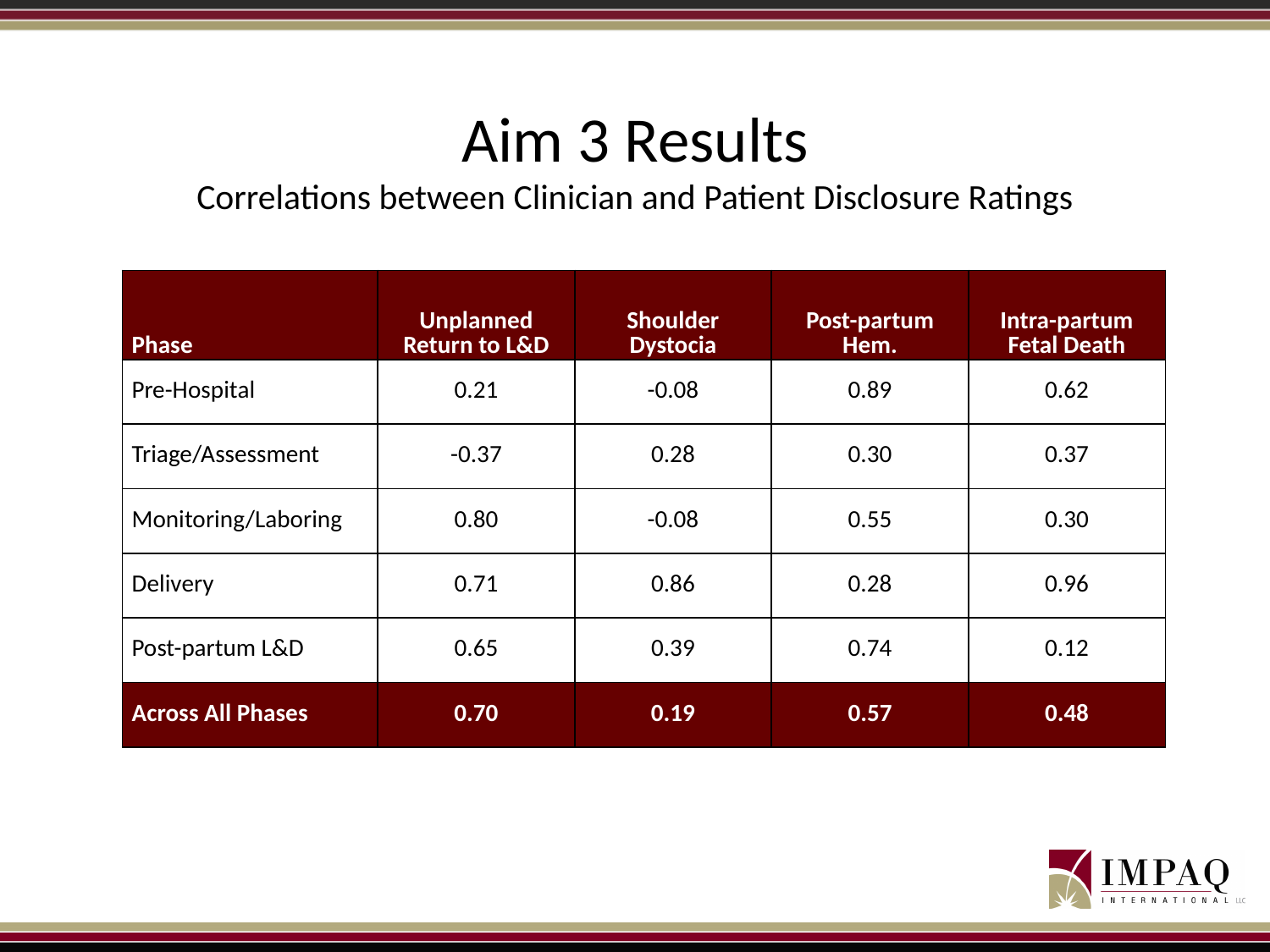

# Aim 3 Results Correlations between Clinician and Patient Disclosure Ratings
| Phase | Unplanned Return to L&D | Shoulder Dystocia | Post-partum Hem. | Intra-partum Fetal Death |
| --- | --- | --- | --- | --- |
| Pre-Hospital | 0.21 | -0.08 | 0.89 | 0.62 |
| Triage/Assessment | -0.37 | 0.28 | 0.30 | 0.37 |
| Monitoring/Laboring | 0.80 | -0.08 | 0.55 | 0.30 |
| Delivery | 0.71 | 0.86 | 0.28 | 0.96 |
| Post-partum L&D | 0.65 | 0.39 | 0.74 | 0.12 |
| Across All Phases | 0.70 | 0.19 | 0.57 | 0.48 |